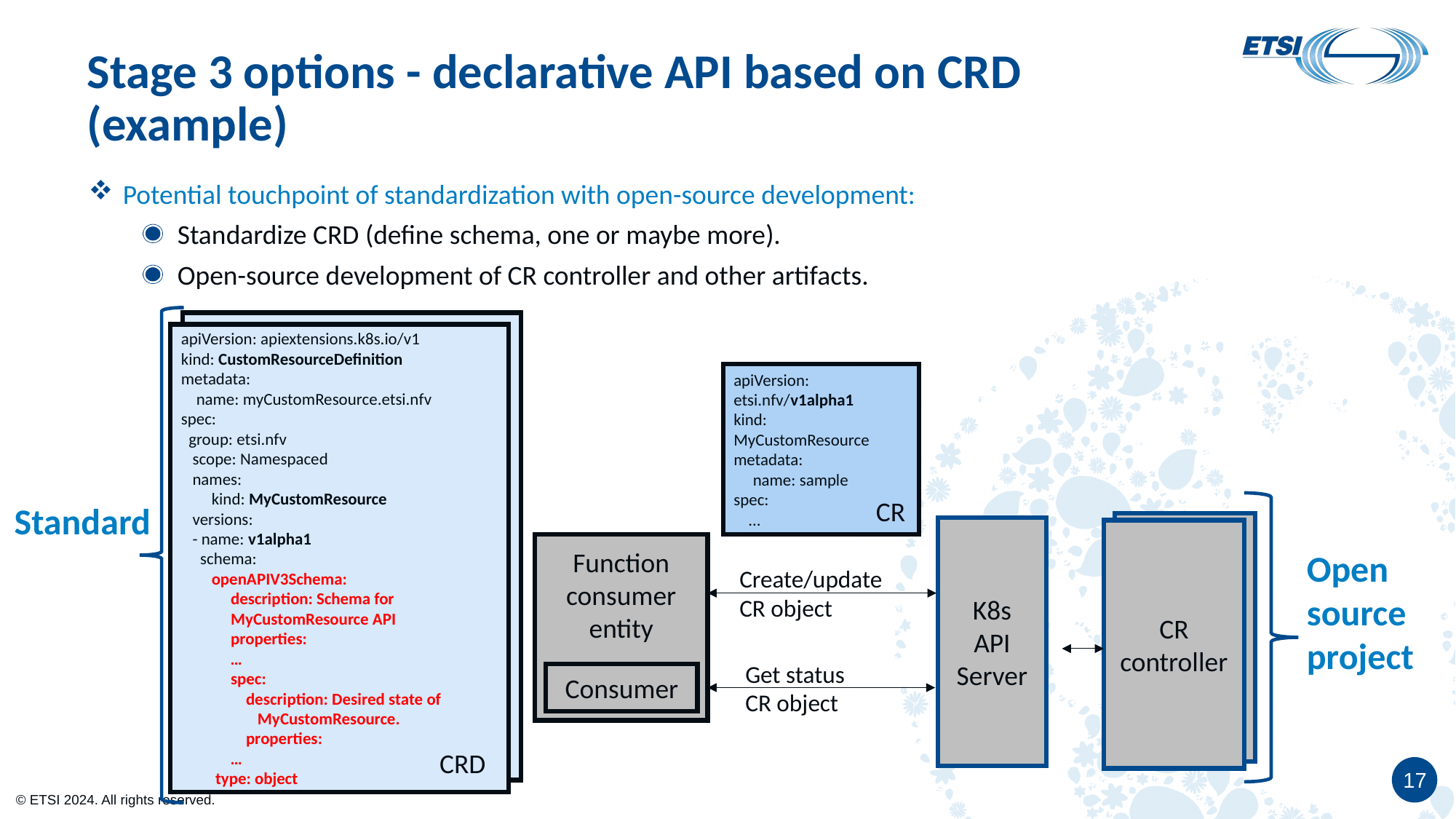

# Stage 3 options - declarative API based on CRD (example)
Potential touchpoint of standardization with open-source development:
Standardize CRD (define schema, one or maybe more).
Open-source development of CR controller and other artifacts.

apiVersion: apiextensions.k8s.io/v1
kind: CustomResourceDefinition
metadata:
    name: myCustomResource.etsi.nfv
spec:
  group: etsi.nfv
   scope: Namespaced
   names:
        kind: MyCustomResource
   versions:
   - name: v1alpha1
     schema:
        openAPIV3Schema:
             description: Schema for
             MyCustomResource API
             properties:
             …
             spec:
                 description: Desired state of
                    MyCustomResource.
                 properties:
             …
         type: object
apiVersion: etsi.nfv/v1alpha1
kind:  MyCustomResource
metadata:
     name: sample
spec:
    …
CR
Standard

CR controller
K8s
API
Server
CR controller

Function consumer entity

Open source project
Create/update
CR object
Get status
CR object
Consumer
CRD
17